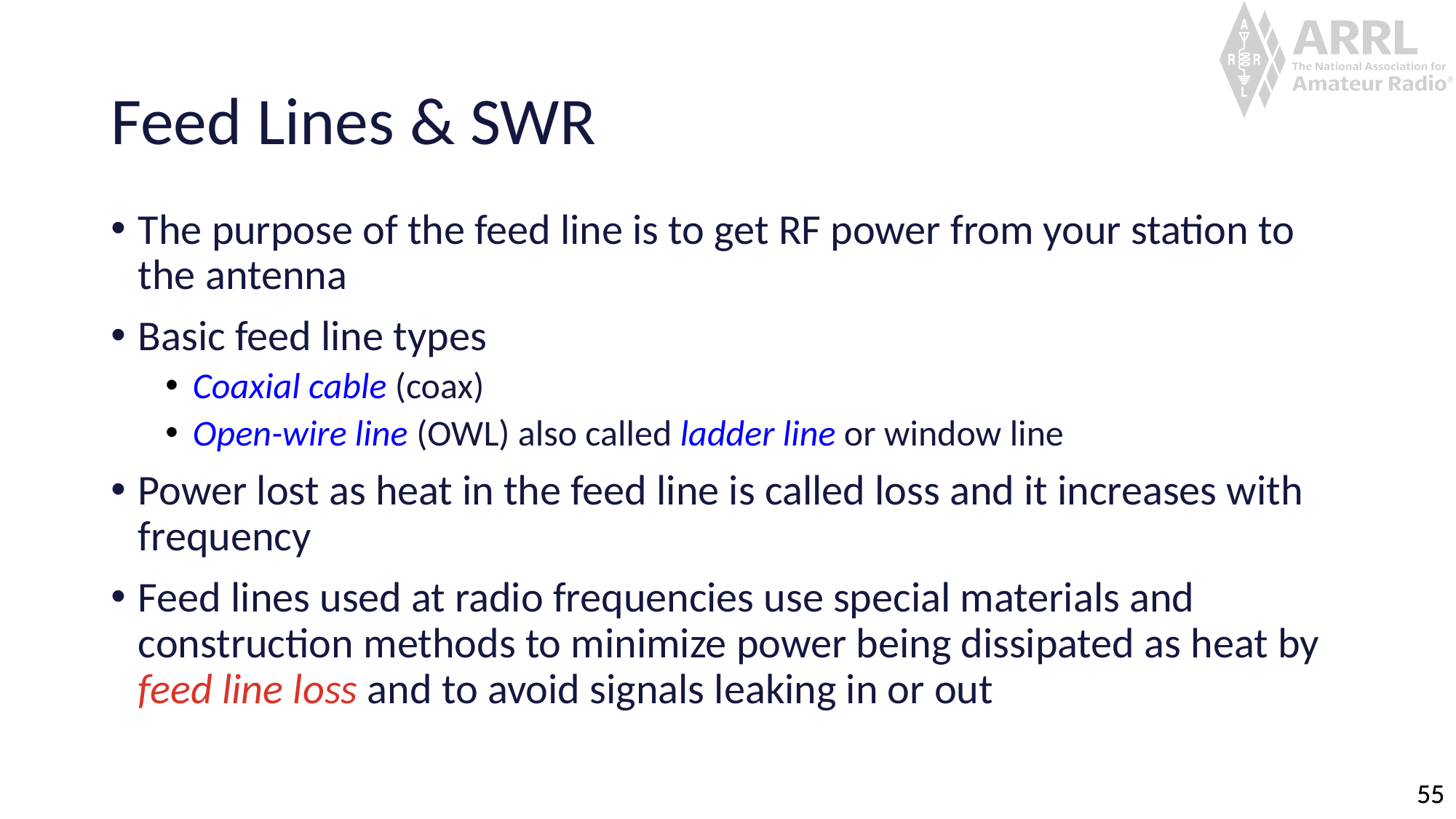

# Feed Lines & SWR
The purpose of the feed line is to get RF power from your station to the antenna
Basic feed line types
Coaxial cable (coax)
Open-wire line (OWL) also called ladder line or window line
Power lost as heat in the feed line is called loss and it increases with frequency
Feed lines used at radio frequencies use special materials and construction methods to minimize power being dissipated as heat by feed line loss and to avoid signals leaking in or out